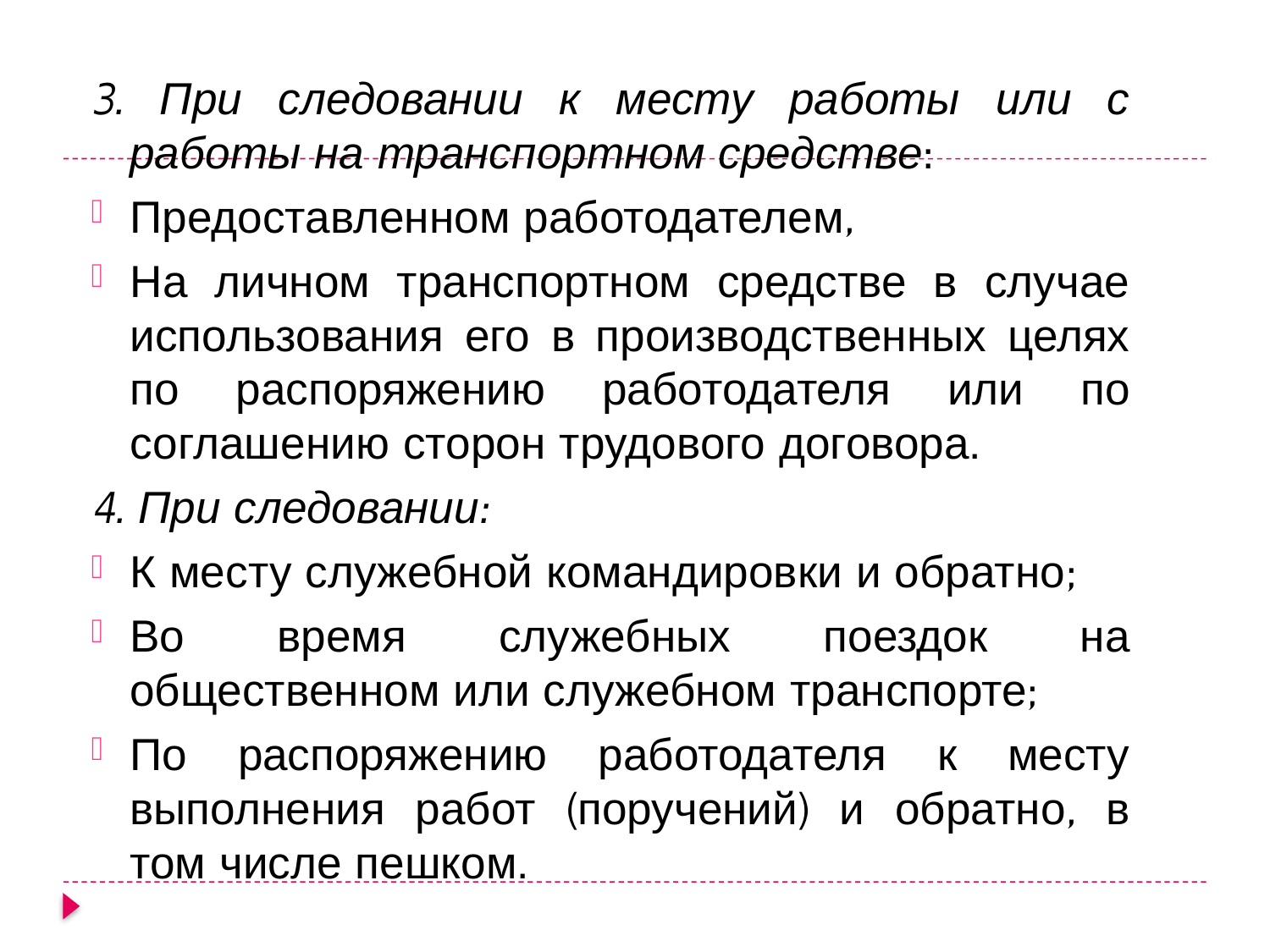

3. При следовании к месту работы или с работы на транспортном средстве:
Предоставленном работодателем,
На личном транспортном средстве в случае использования его в производственных целях по распоряжению работодателя или по соглашению сторон трудового договора.
4. При следовании:
К месту служебной командировки и обратно;
Во время служебных поездок на общественном или служебном транспорте;
По распоряжению работодателя к месту выполнения работ (поручений) и обратно, в том числе пешком.